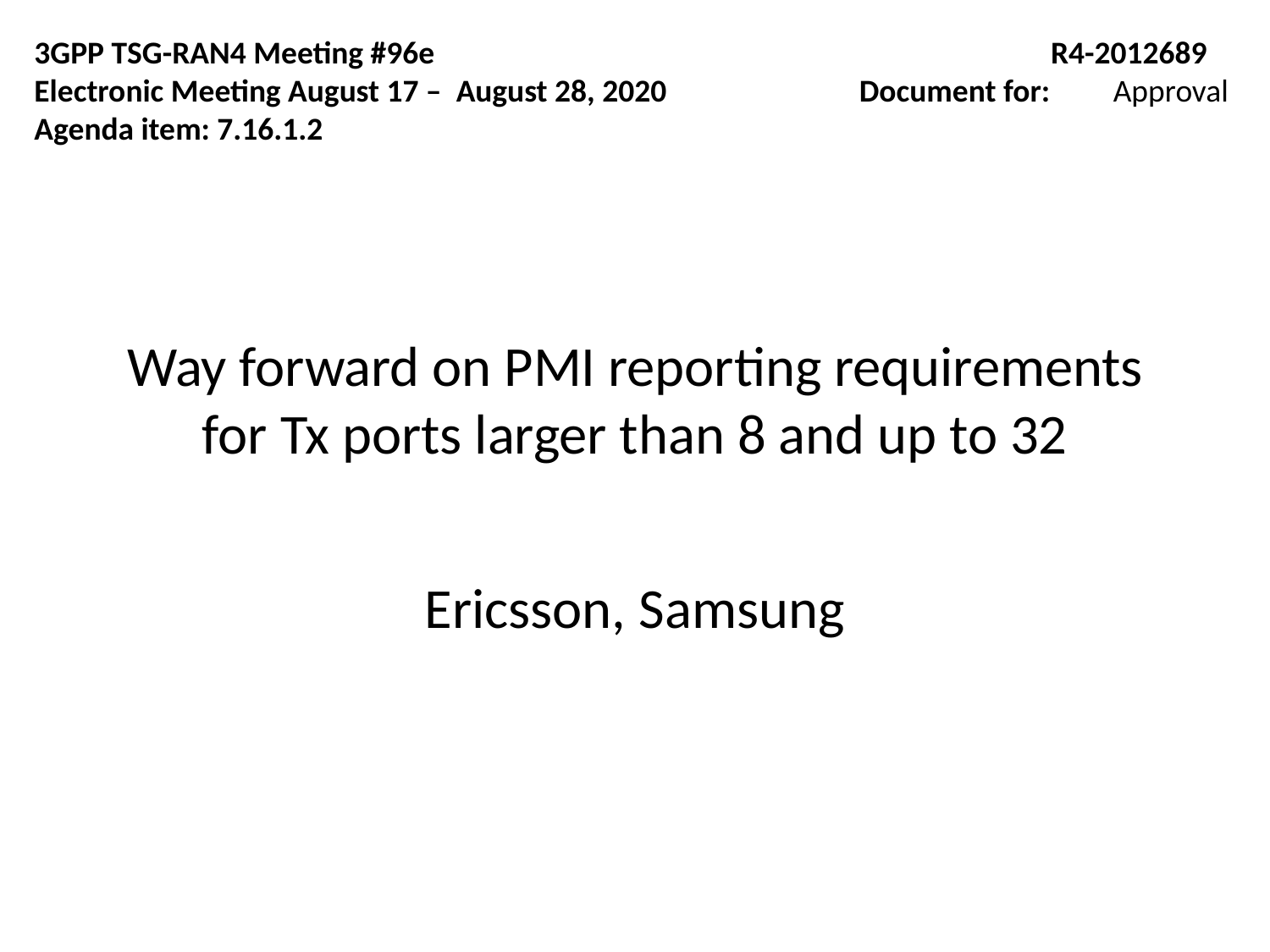

3GPP TSG-RAN4 Meeting #96e
Electronic Meeting August 17 –  August 28, 2020
Agenda item: 7.16.1.2
R4-2012689
Document for:	Approval
# Way forward on PMI reporting requirements for Tx ports larger than 8 and up to 32
Ericsson, Samsung